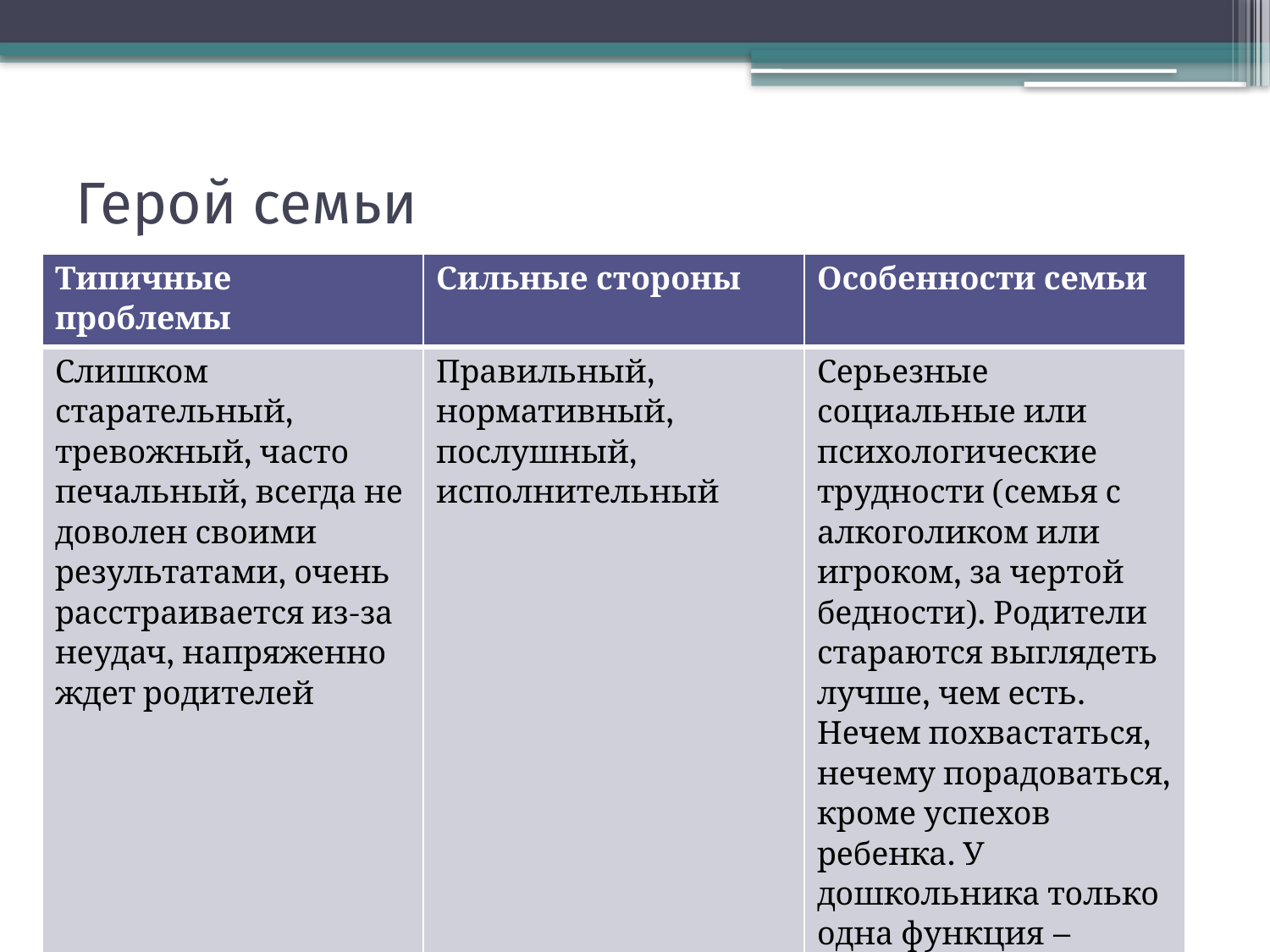

# Герой семьи
| Типичные проблемы | Сильные стороны | Особенности семьи |
| --- | --- | --- |
| Слишком старательный, тревожный, часто печальный, всегда не доволен своими результатами, очень расстраивается из-за неудач, напряженно ждет родителей | Правильный, нормативный, послушный, исполнительный | Серьезные социальные или психологические трудности (семья с алкоголиком или игроком, за чертой бедности). Родители стараются выглядеть лучше, чем есть. Нечем похвастаться, нечему порадоваться, кроме успехов ребенка. У дошкольника только одна функция – достигать успехов |